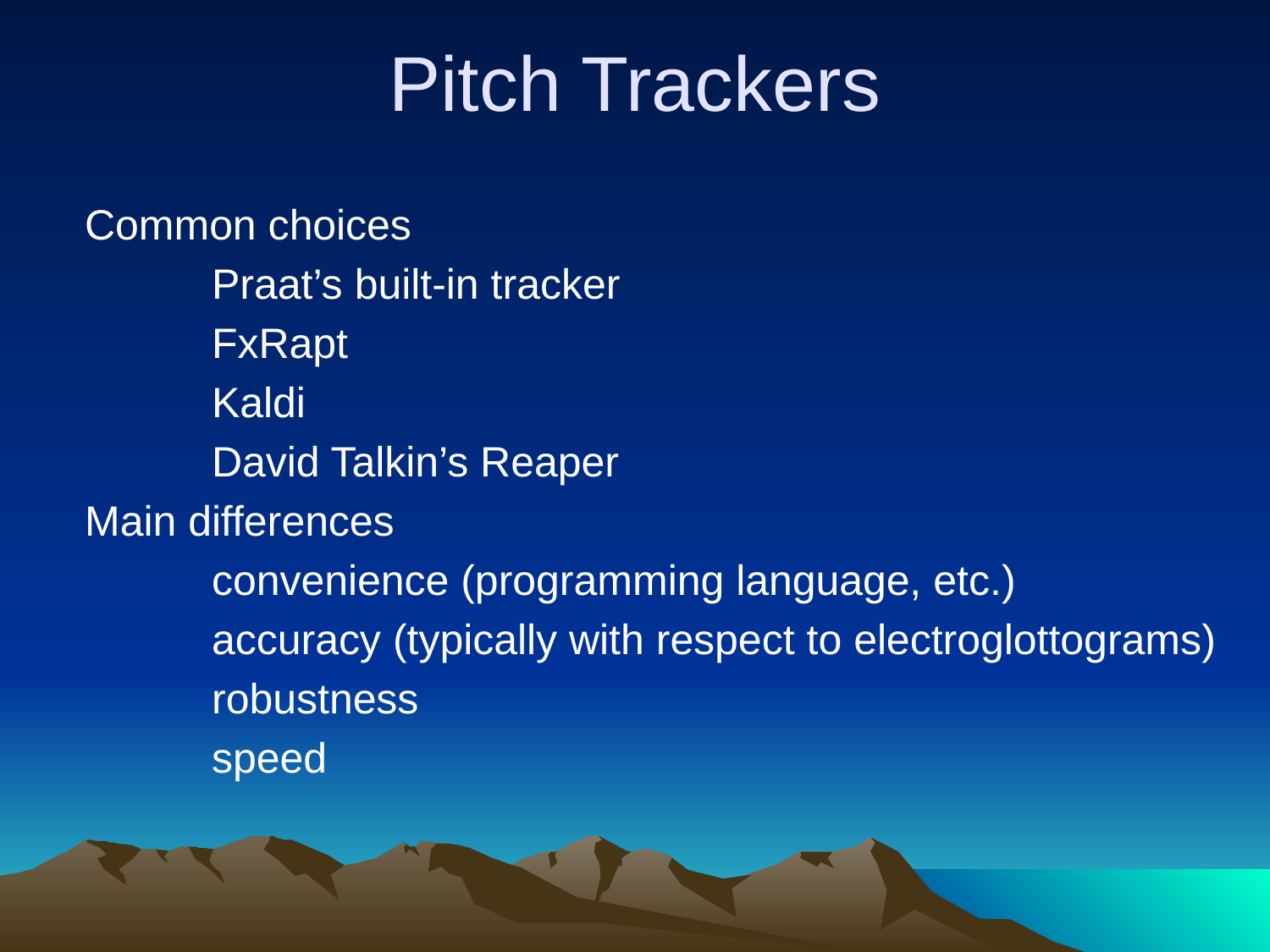

# Pitch Trackers
Common choices
	Praat’s built-in tracker
	FxRapt
	Kaldi
	David Talkin’s Reaper
Main differences
	convenience (programming language, etc.)
	accuracy (typically with respect to electroglottograms)
	robustness
	speed